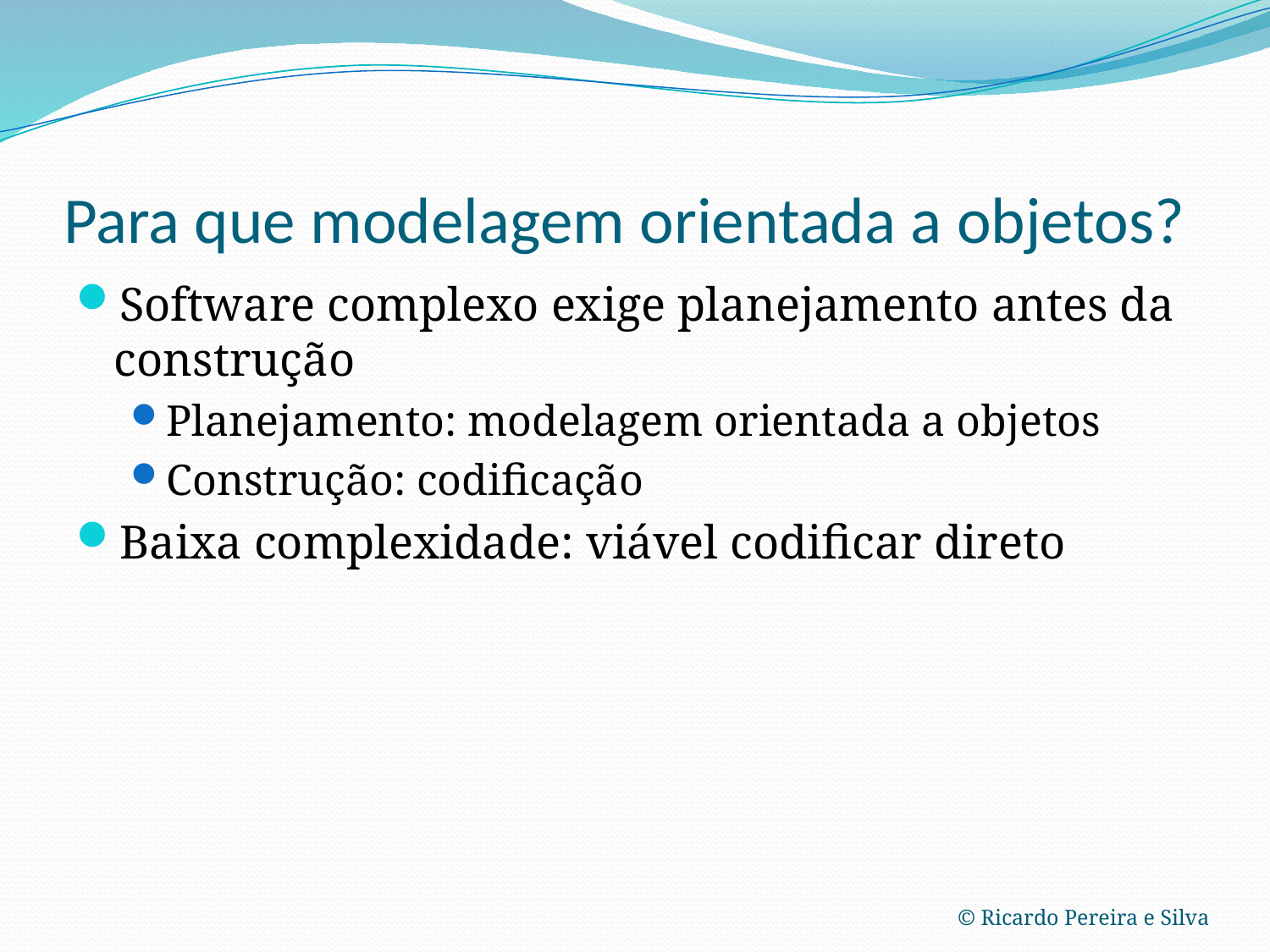

# Para que modelagem orientada a objetos?
Software complexo exige planejamento antes da construção
Planejamento: modelagem orientada a objetos
Construção: codificação
Baixa complexidade: viável codificar direto
© Ricardo Pereira e Silva